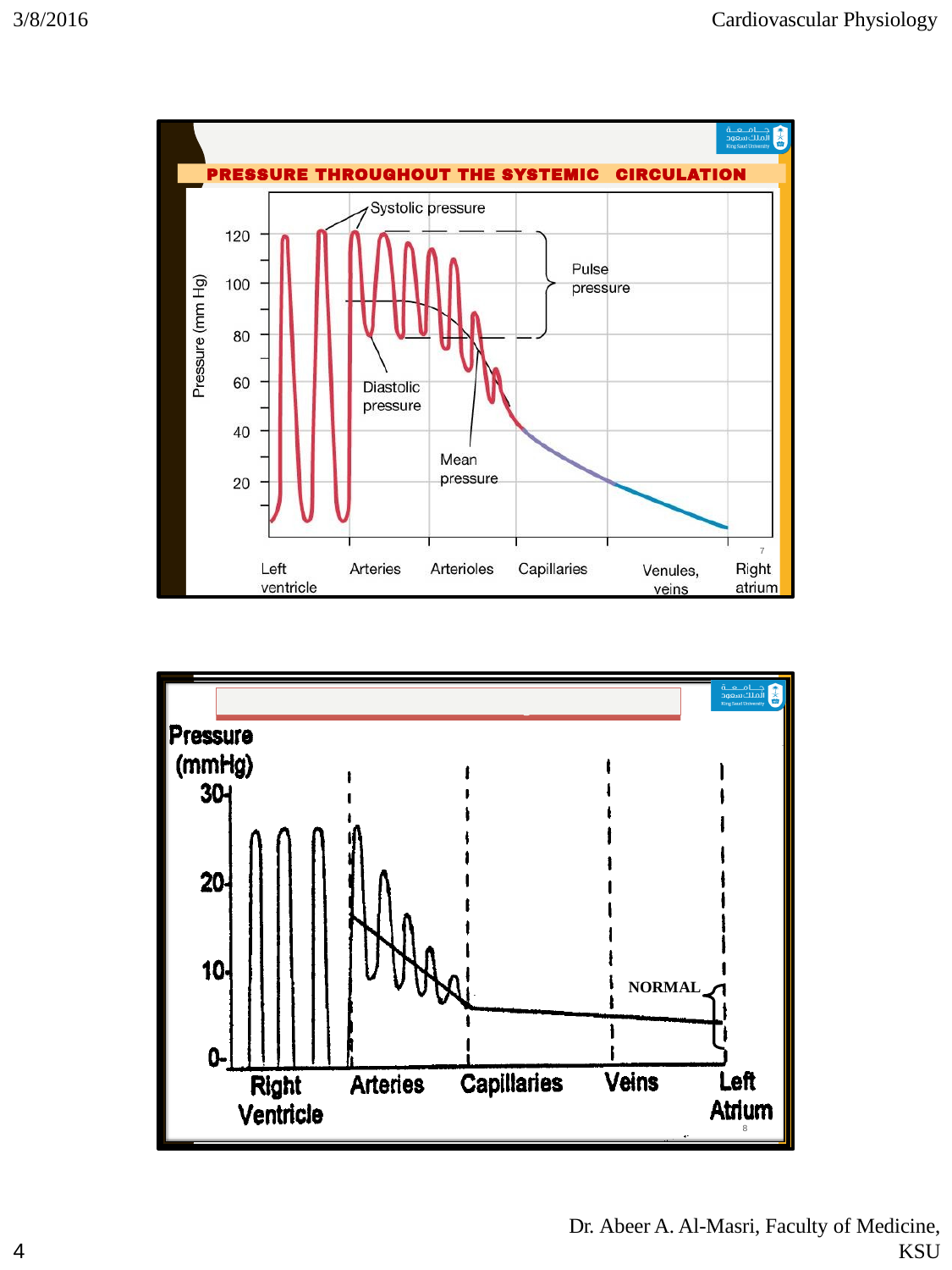

3/8/2016
Cardiovascular Physiology

PRESSURE THROUGHOUT THE SYSTEMIC  CIRCULATION

7

Pressure In The Pulmonary Circulation
NORMAL

8

Dr. Abeer A. Al-Masri, Faculty of Medicine,
KSU
4